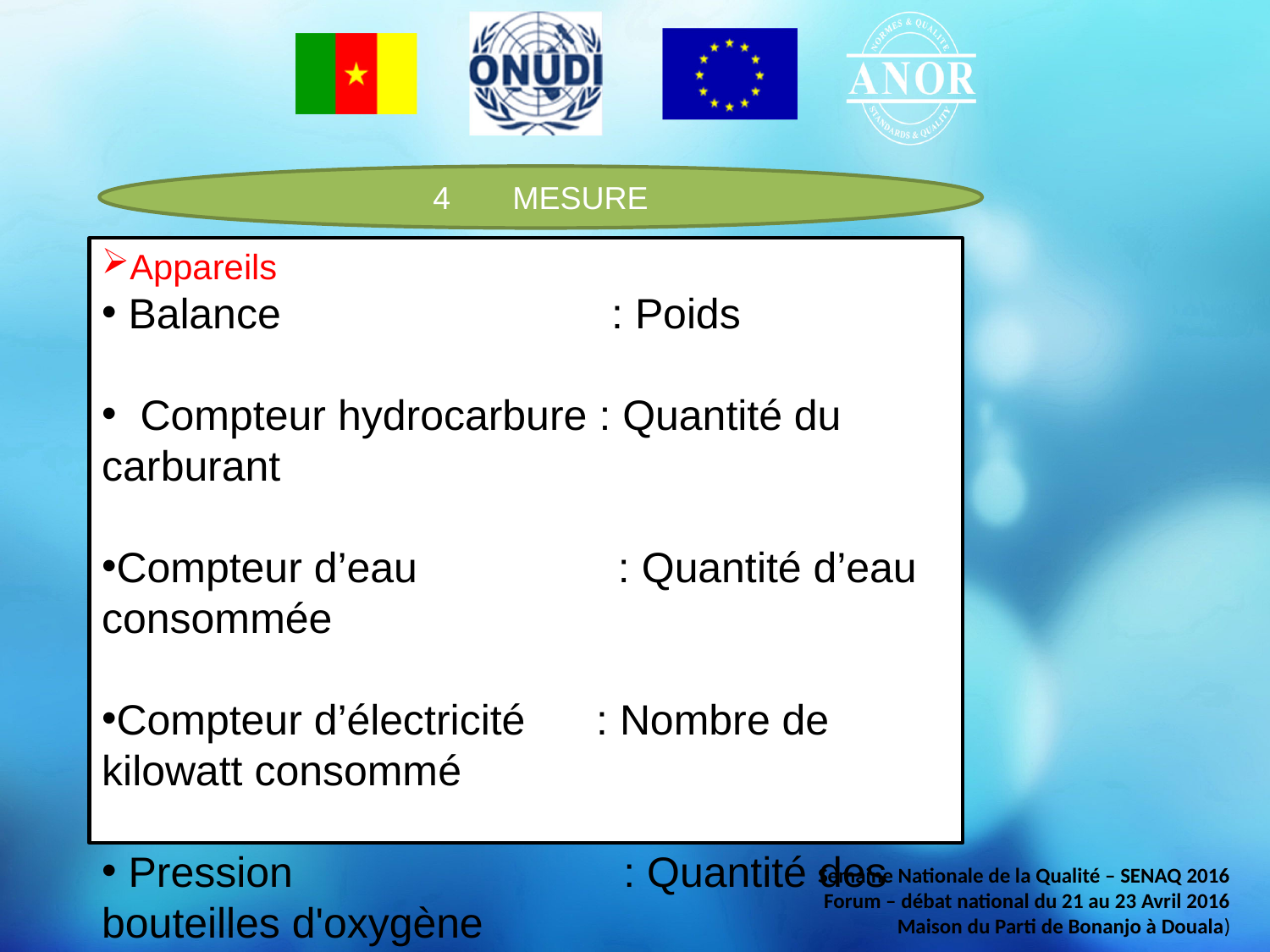

4       MESURE
Appareils
 Balance                            : Poids

  Compteur hydrocarbure : Quantité du carburant

Compteur d’eau                 : Quantité d’eau consommée

Compteur d’électricité      : Nombre de kilowatt consommé

 Pression                            : Quantité des bouteilles d'oxygène

Mètre                                 : Dimension

Semaine Nationale de la Qualité – SENAQ 2016
Forum – débat national du 21 au 23 Avril 2016
Maison du Parti de Bonanjo à Douala)